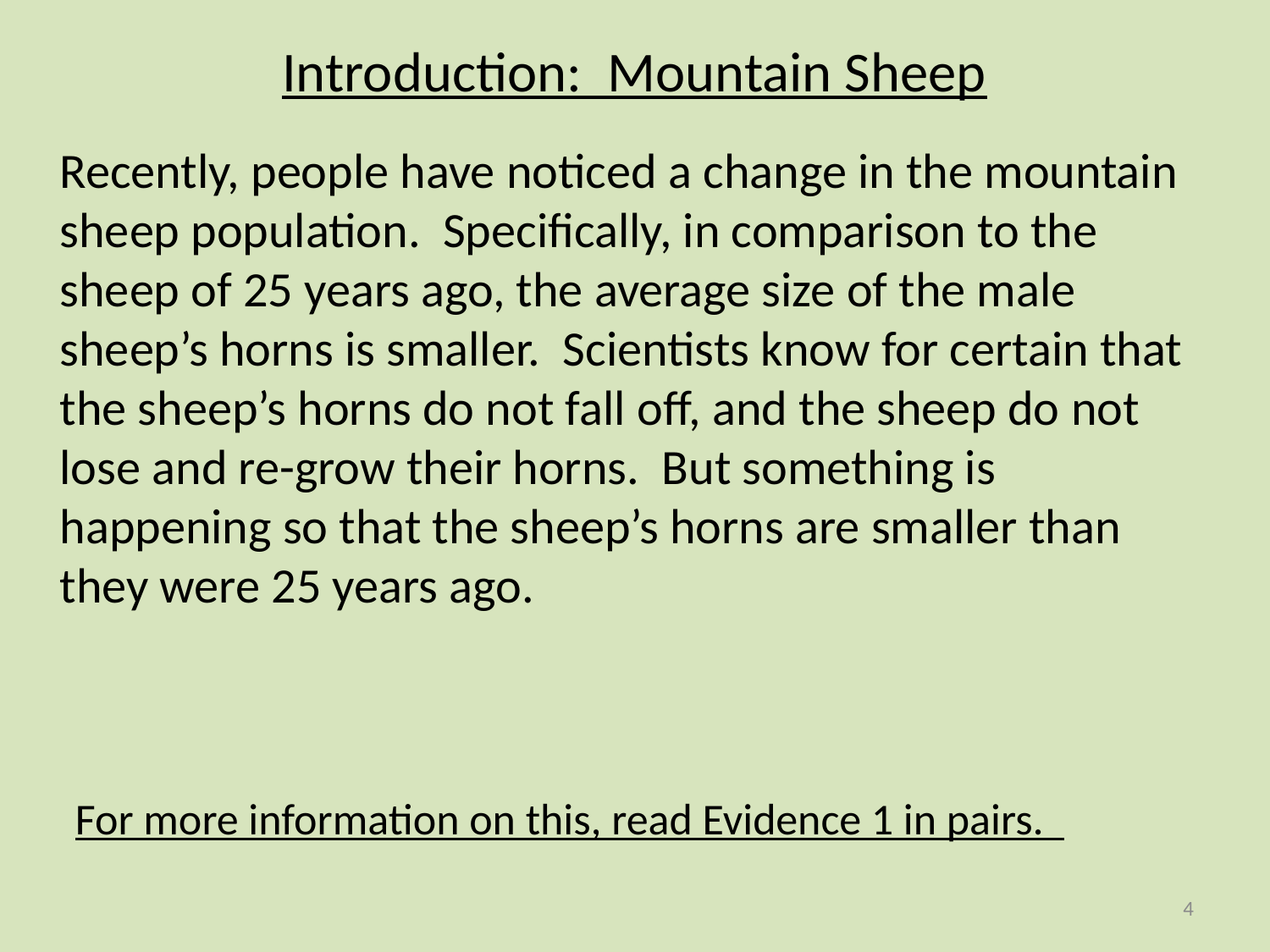

Introduction:  Mountain Sheep
Recently, people have noticed a change in the mountain sheep population.  Specifically, in comparison to the sheep of 25 years ago, the average size of the male sheep’s horns is smaller.  Scientists know for certain that the sheep’s horns do not fall off, and the sheep do not lose and re-grow their horns.  But something is happening so that the sheep’s horns are smaller than they were 25 years ago.

For more information on this, read Evidence 1 in pairs.
4